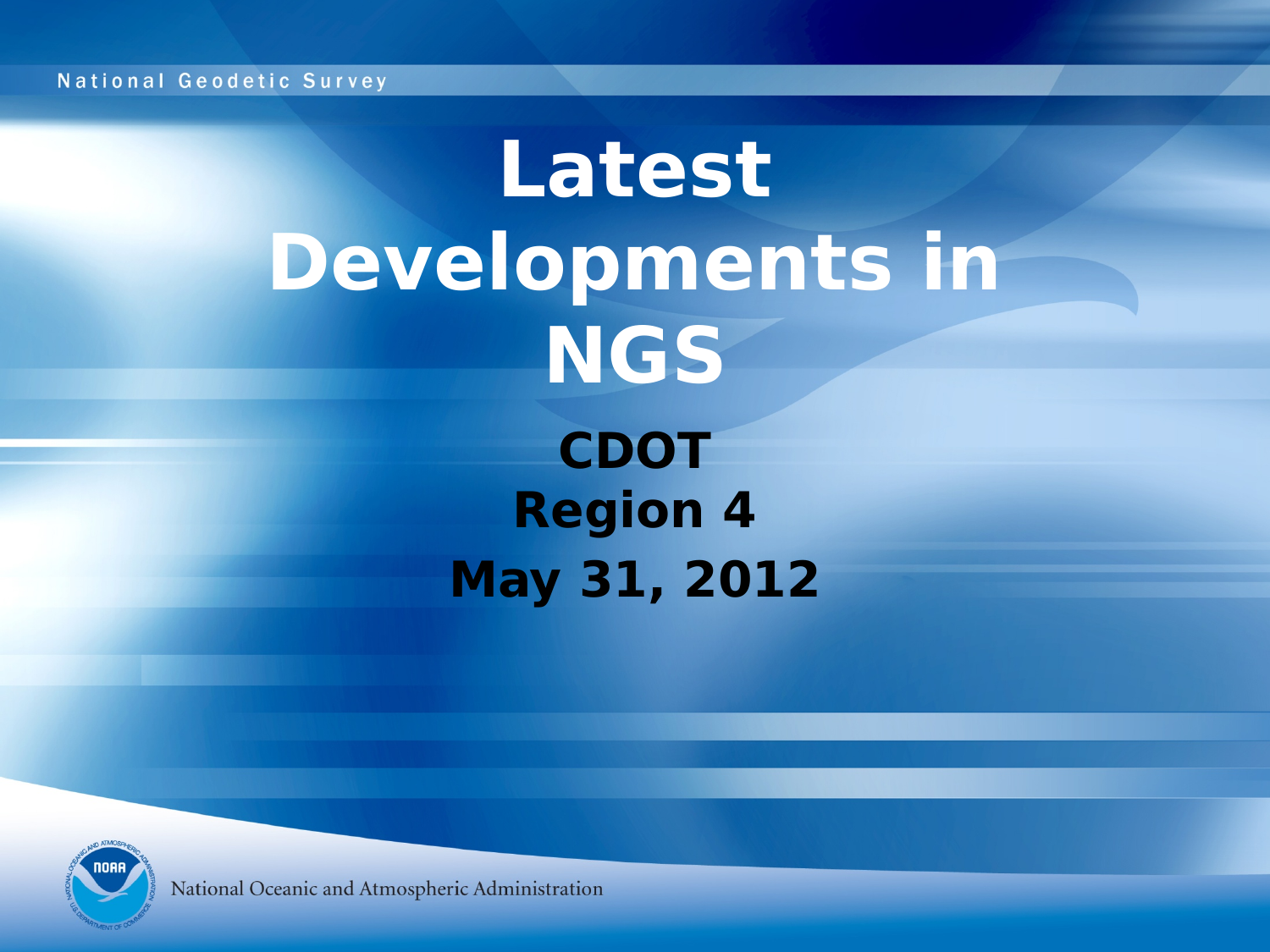

# Latest Developments in NGS
CDOT
Region 4
May 31, 2012